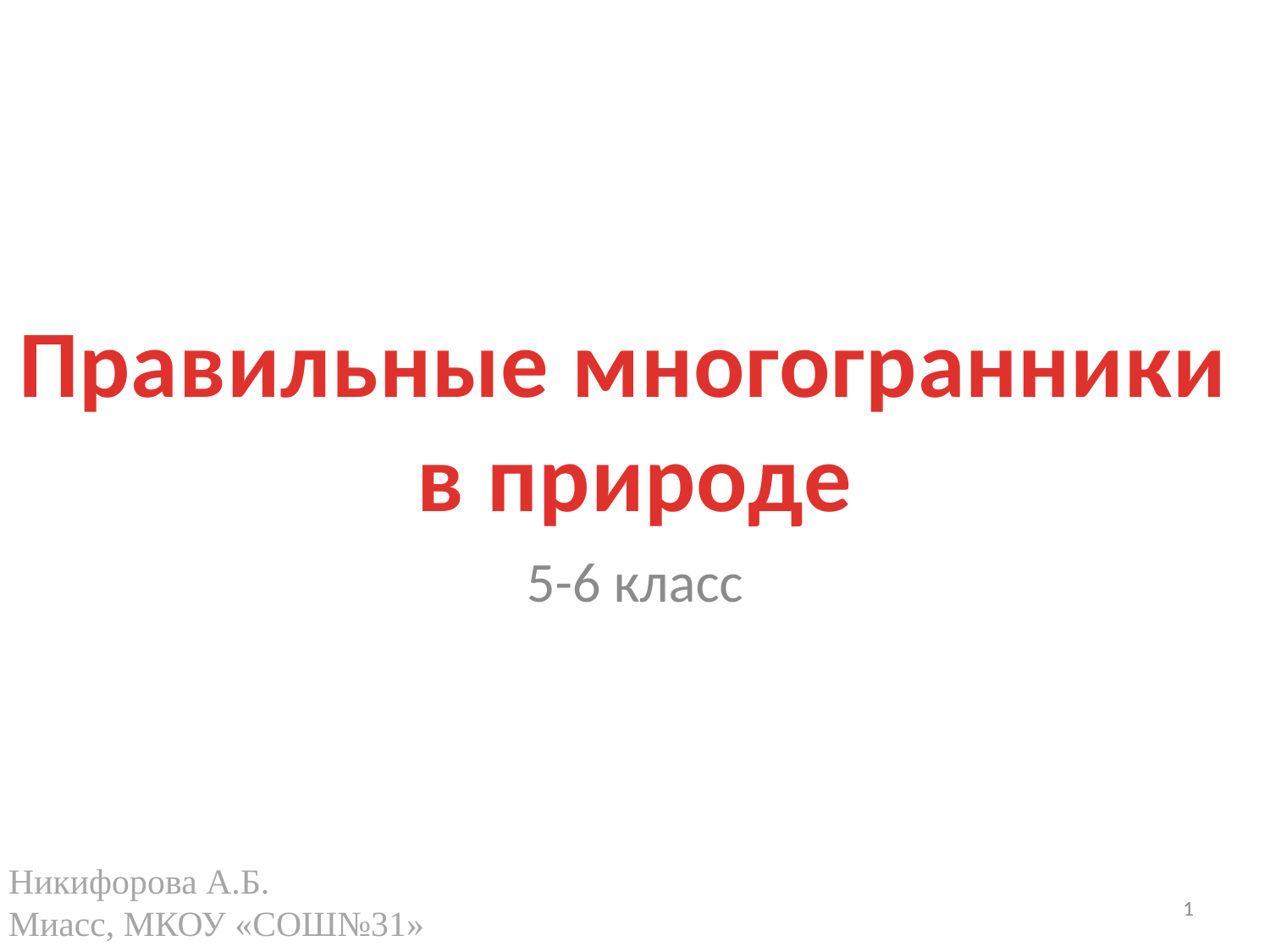

#
Правильные многогранники
в природе
5-6 класс
Никифорова А.Б.
Миасс, МКОУ «СОШ№31»
1